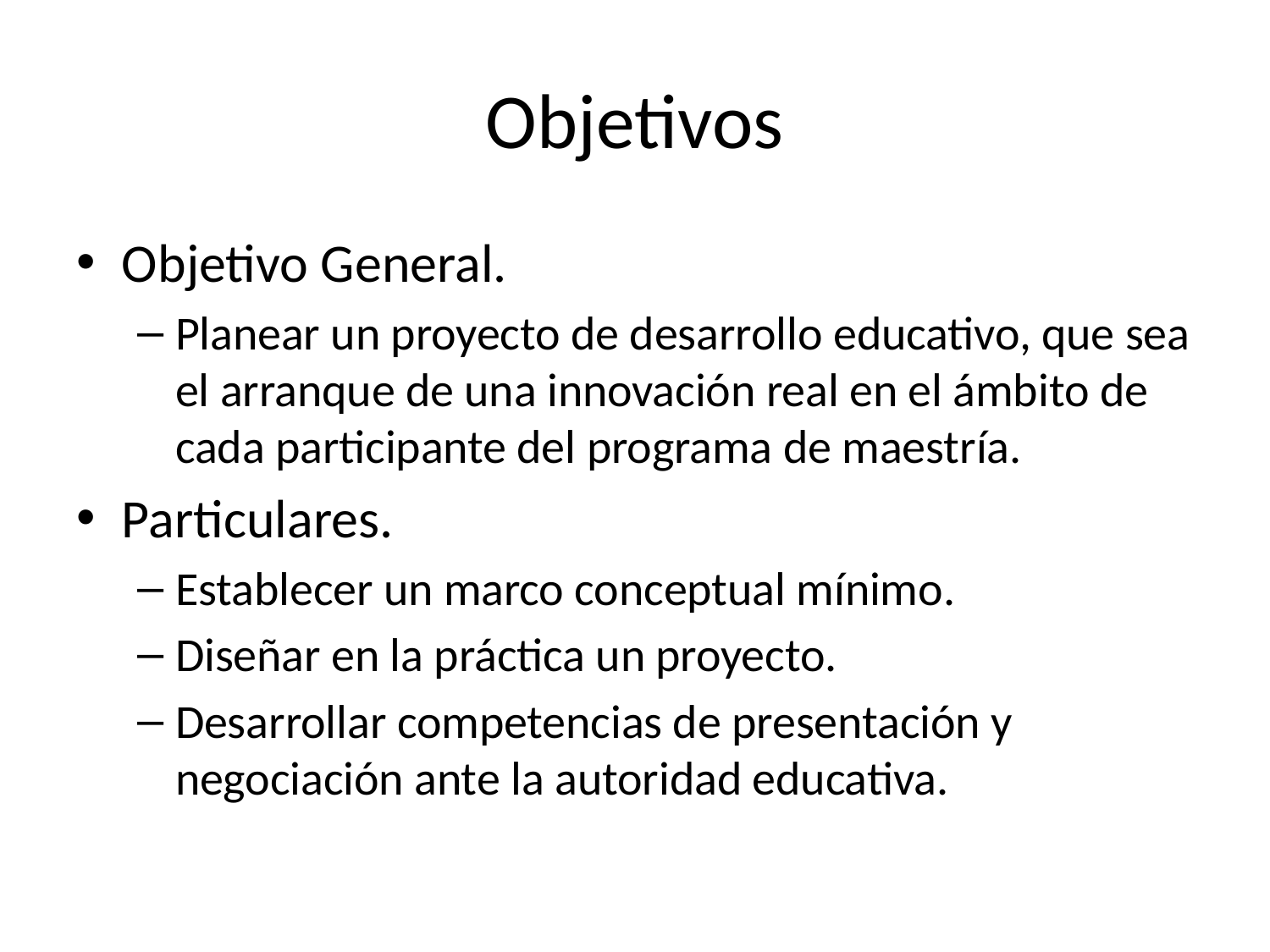

# Objetivos
Objetivo General.
Planear un proyecto de desarrollo educativo, que sea el arranque de una innovación real en el ámbito de cada participante del programa de maestría.
Particulares.
Establecer un marco conceptual mínimo.
Diseñar en la práctica un proyecto.
Desarrollar competencias de presentación y negociación ante la autoridad educativa.